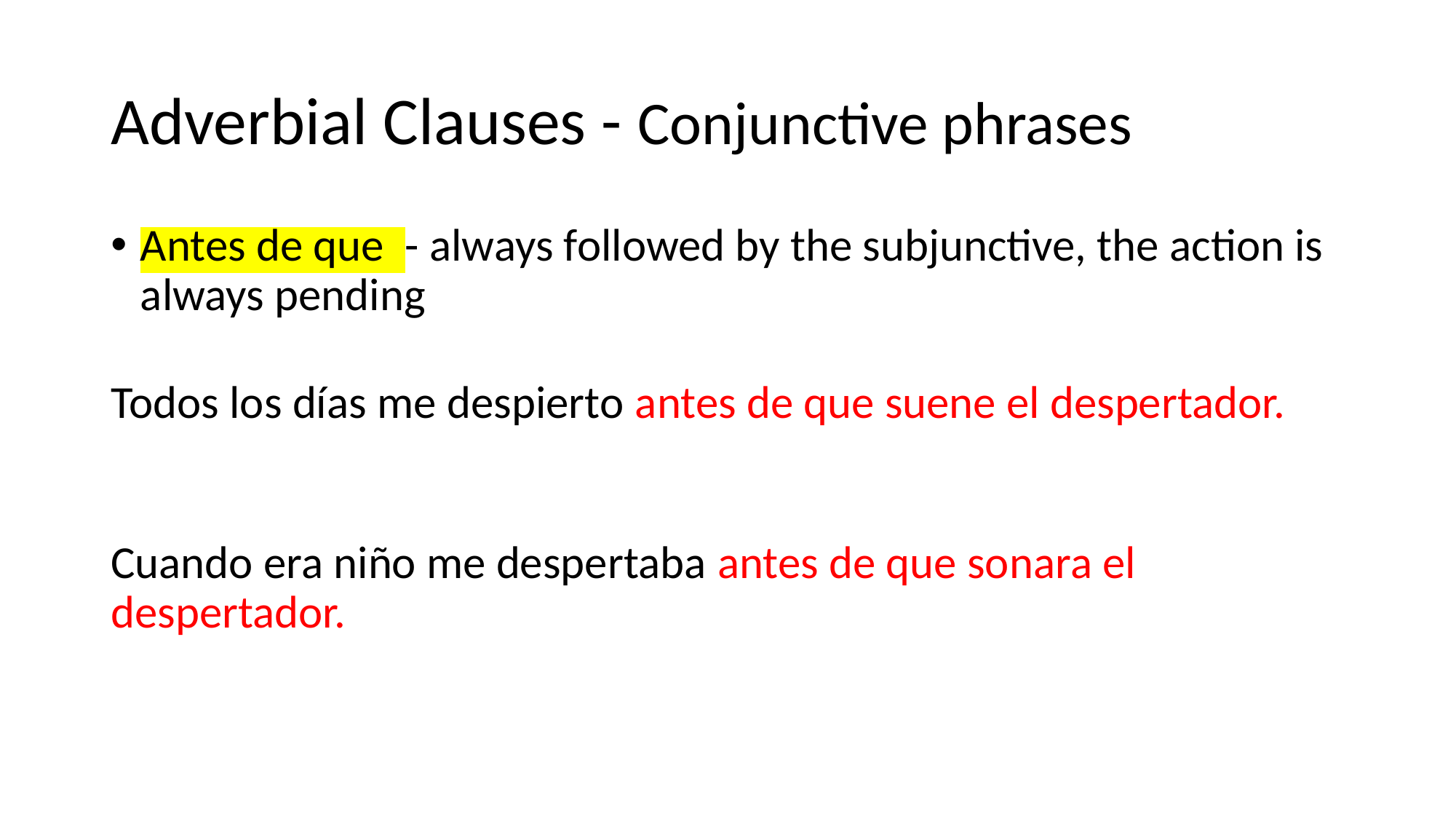

# Adverbial Clauses - Conjunctive phrases
Antes de que  - always followed by the subjunctive, the action is always pending

Todos los días me despierto antes de que suene el despertador.

Cuando era niño me despertaba antes de que sonara el despertador.